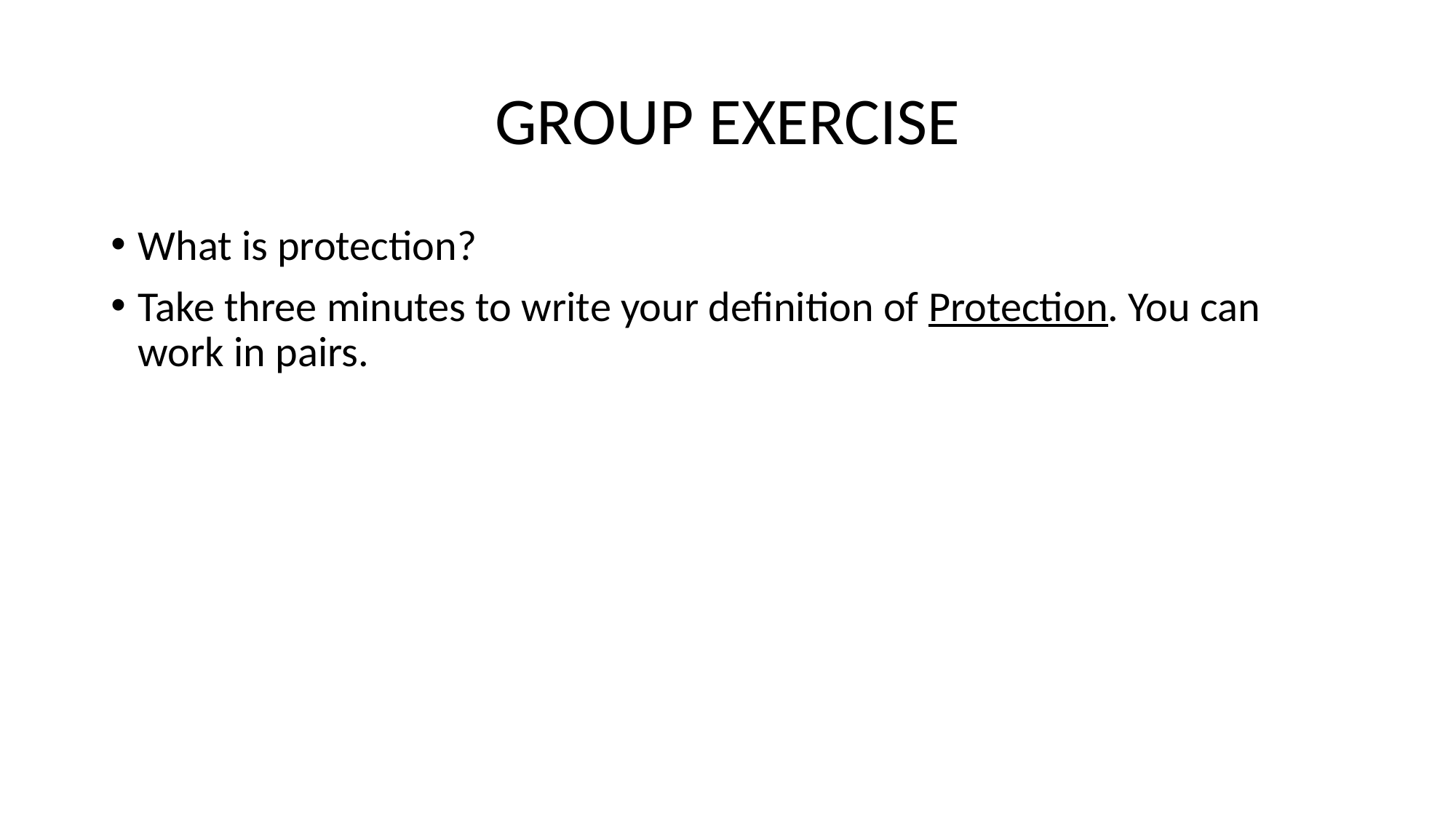

# GROUP EXERCISE
What is protection?
Take three minutes to write your definition of Protection. You can work in pairs.